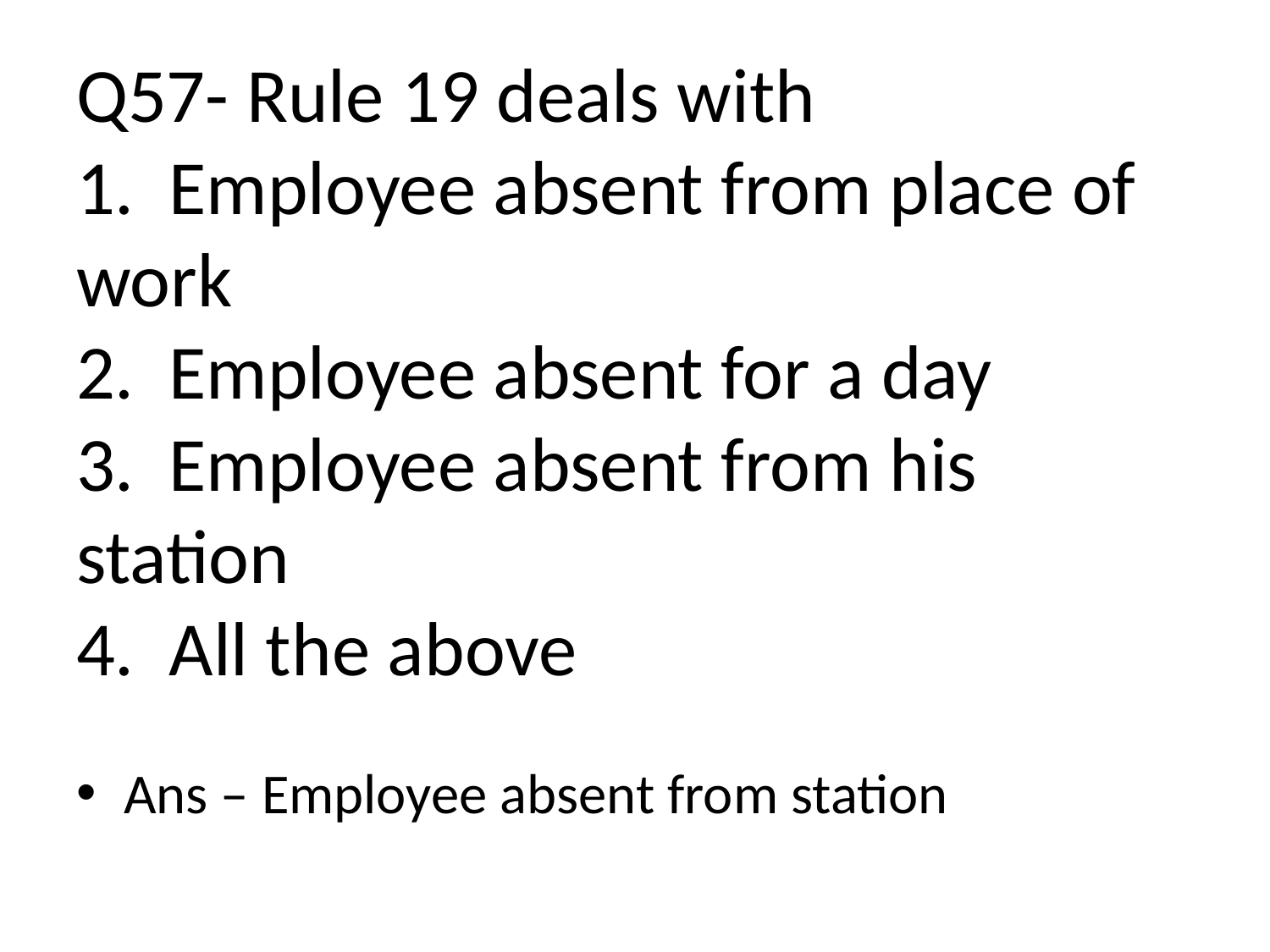

# Q57- Rule 19 deals with 1.  Employee absent from place of work 2.  Employee absent for a day 3.  Employee absent from his station 4.  All the above
Ans – Employee absent from station